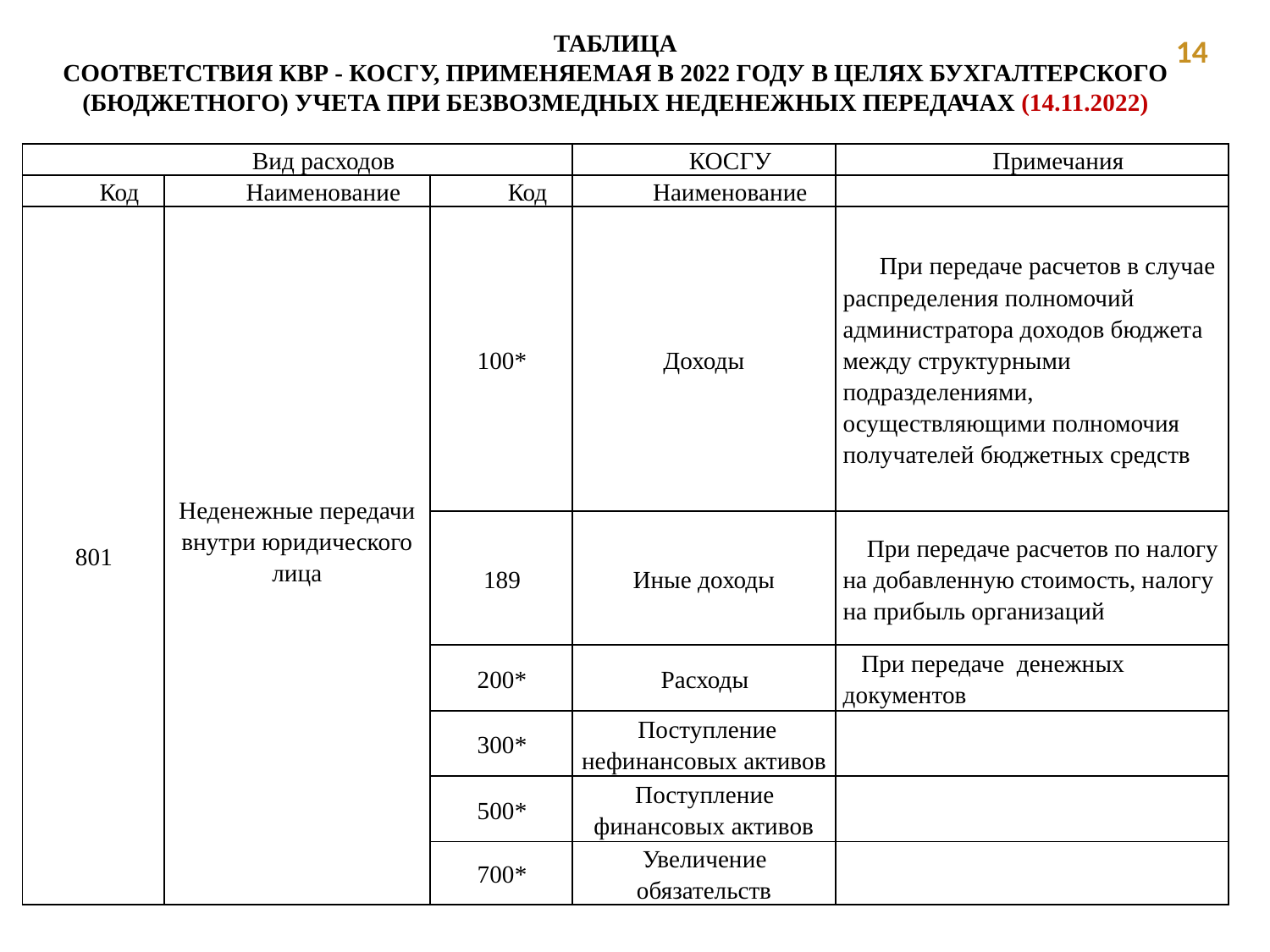

ТАБЛИЦА
СООТВЕТСТВИЯ КВР - КОСГУ, ПРИМЕНЯЕМАЯ В 2022 ГОДУ В ЦЕЛЯХ БУХГАЛТЕРСКОГО (БЮДЖЕТНОГО) УЧЕТА ПРИ БЕЗВОЗМЕДНЫХ НЕДЕНЕЖНЫХ ПЕРЕДАЧАХ (14.11.2022)
 14

| Вид расходов |  |  | КОСГУ | Примечания |
| --- | --- | --- | --- | --- |
| Код | Наименование | Код | Наименование |  |
| 801 | Неденежные передачи внутри юридического лица | 100\* | Доходы | При передаче расчетов в случае распределения полномочий администратора доходов бюджета между структурными подразделениями, осуществляющими полномочия получателей бюджетных средств |
|  |  | 189 | Иные доходы | При передаче расчетов по налогу на добавленную стоимость, налогу на прибыль организаций |
|  |  | 200\* | Расходы | При передаче денежных документов |
|  |  | 300\* | Поступление нефинансовых активов |  |
|  |  | 500\* | Поступление финансовых активов |  |
|  |  | 700\* | Увеличение обязательств |  |